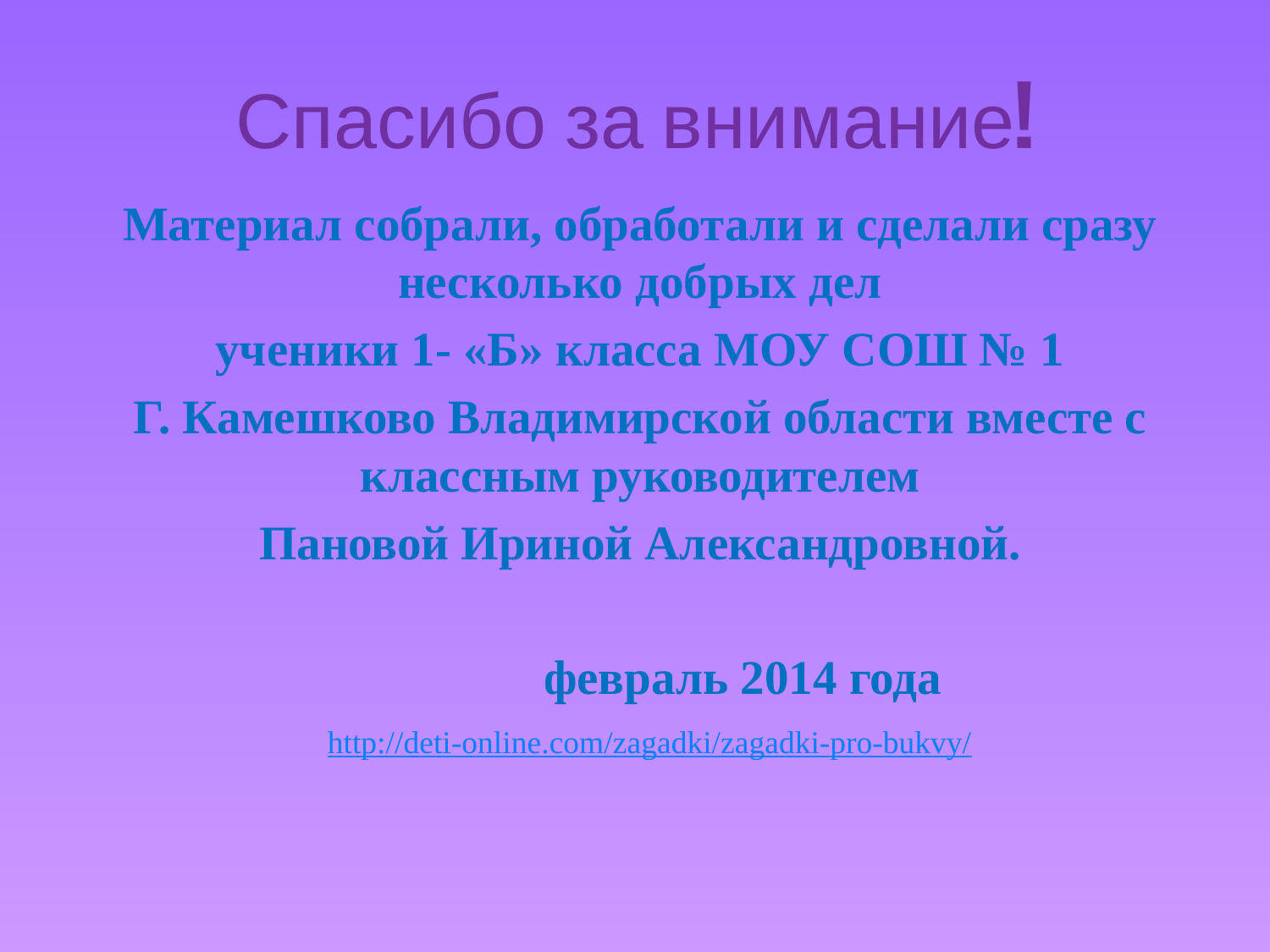

# Спасибо за внимание!
Материал собрали, обработали и сделали сразу несколько добрых дел
ученики 1- «Б» класса МОУ СОШ № 1
Г. Камешково Владимирской области вместе с классным руководителем
Пановой Ириной Александровной.

                 февраль 2014 года
http://deti-online.com/zagadki/zagadki-pro-bukvy/